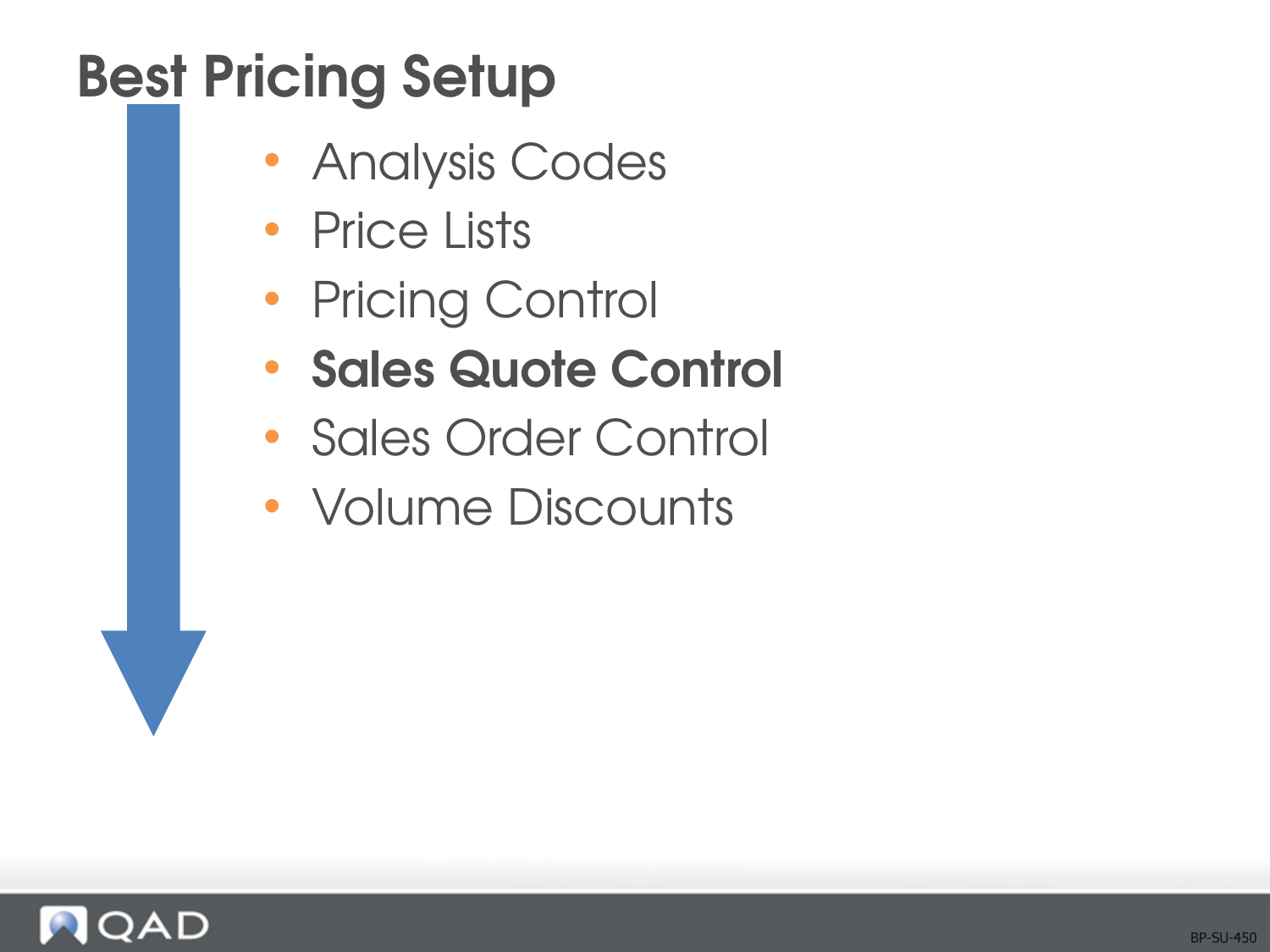

# Best Pricing Setup

Analysis Codes
Price Lists
Pricing Control
Sales Quote Control
Sales Order Control
Volume Discounts

BP-SU-450